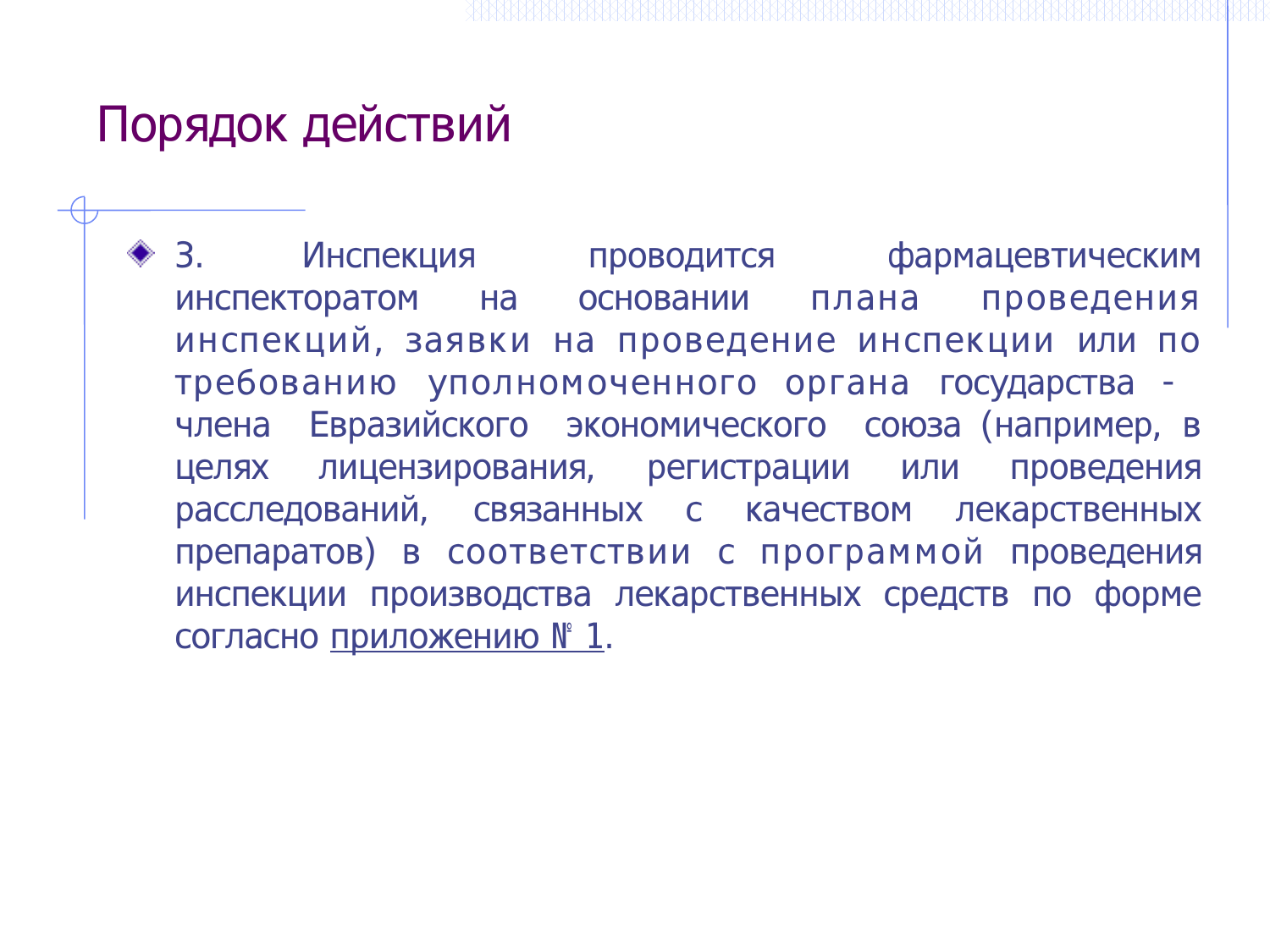

Порядок действий
3.	Инспекция проводится фармацевтическим инспекторатом на основании плана проведения инспекций, заявки на проведение инспекции или по требованию уполномоченного органа государства -  члена  Евразийского  экономического  союза (например, в целях лицензирования, регистрации или проведения расследований, связанных с качеством лекарственных препаратов) в соответствии с программой проведения инспекции производства лекарственных средств по форме согласно приложению № 1.